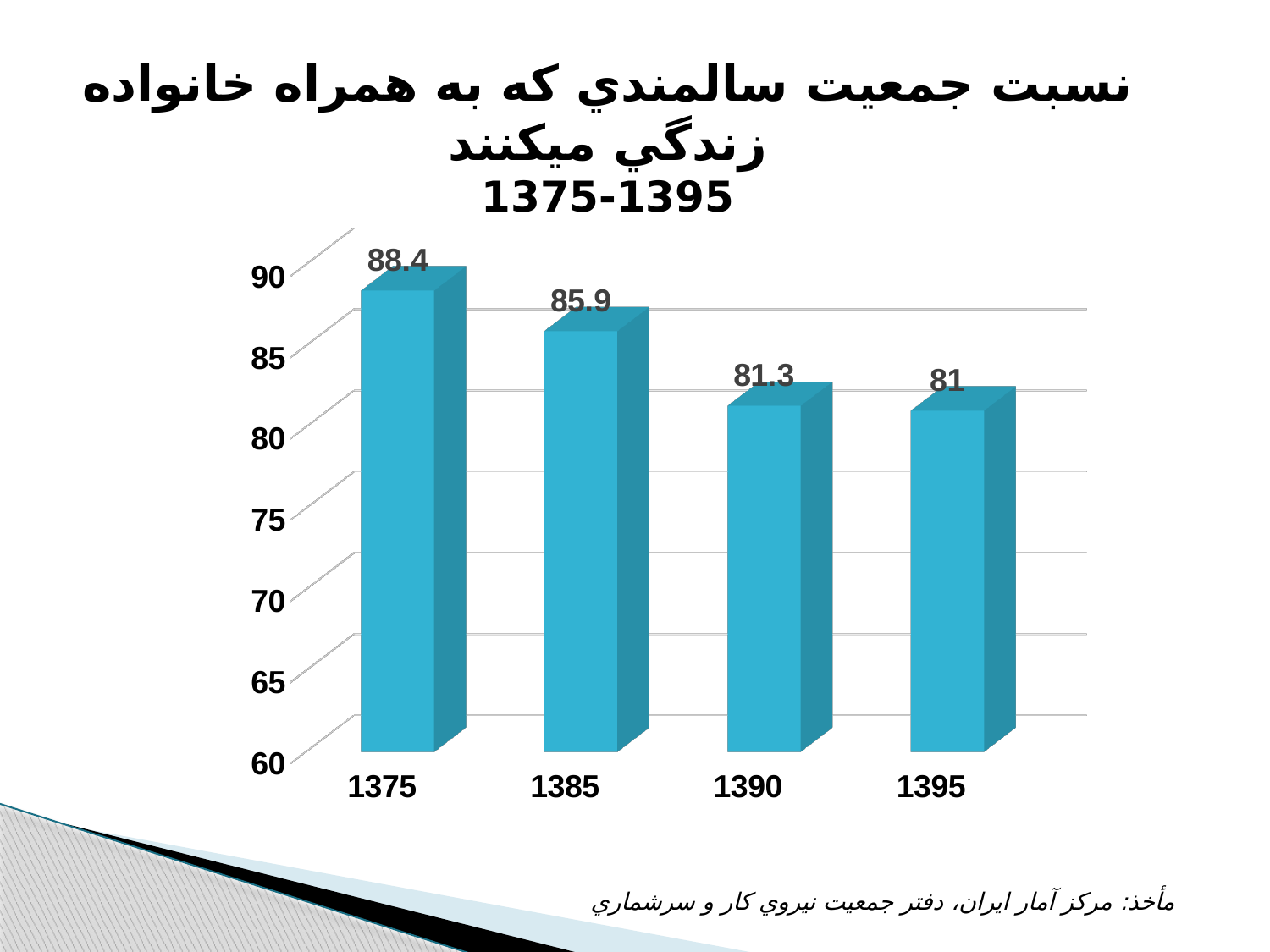

# نسبت جمعيت سالمندي كه به همراه خانواده زندگي مي­كنند 1395-1375

[unsupported chart]

مأخذ: مركز آمار ايران، دفتر جمعيت نيروي كار و سرشماري